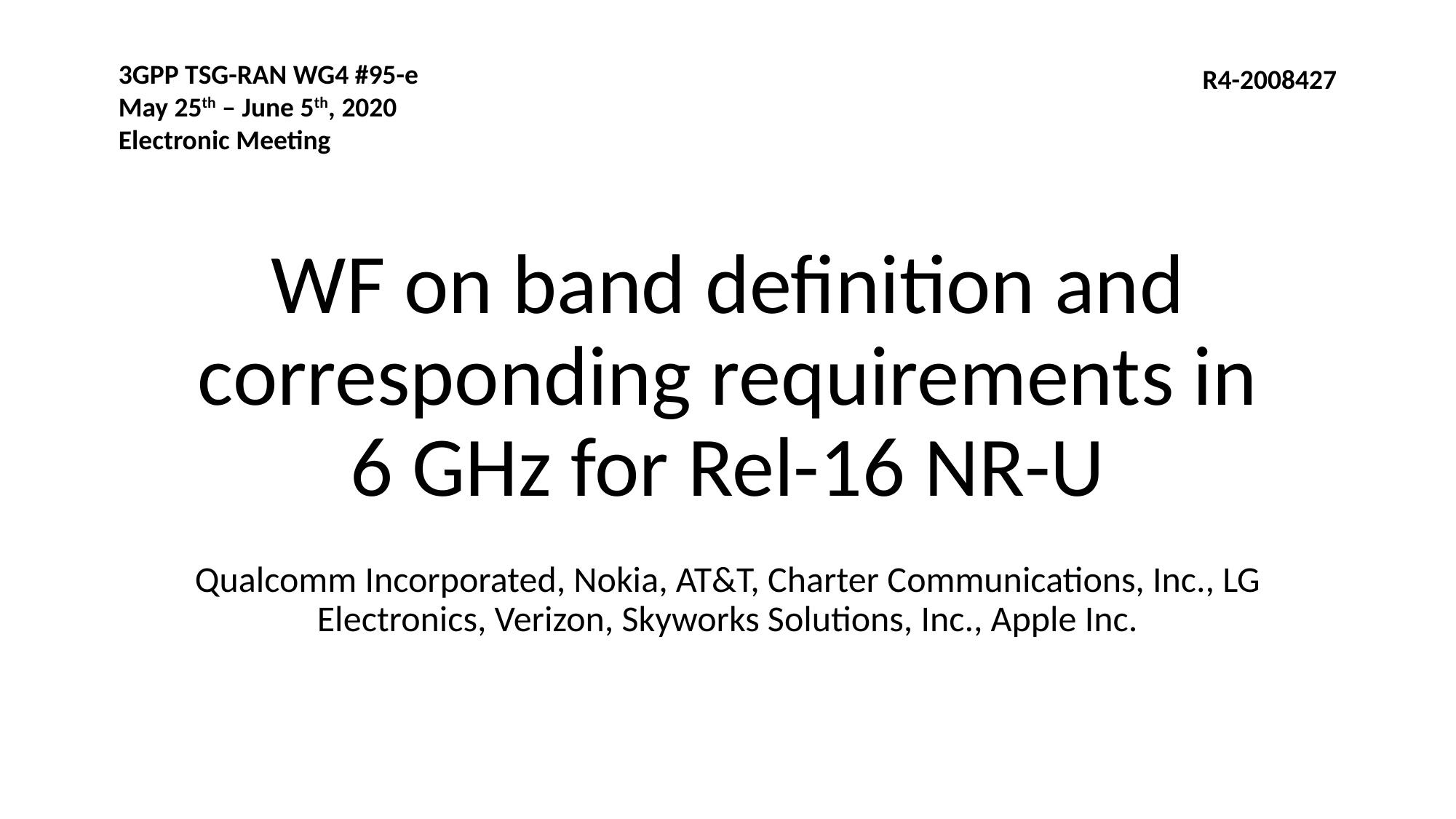

3GPP TSG-RAN WG4 #95-e
May 25th ‒ June 5th, 2020
Electronic Meeting
R4-2008427
# WF on band definition and corresponding requirements in 6 GHz for Rel-16 NR-U
Qualcomm Incorporated, Nokia, AT&T, Charter Communications, Inc., LG Electronics, Verizon, Skyworks Solutions, Inc., Apple Inc.